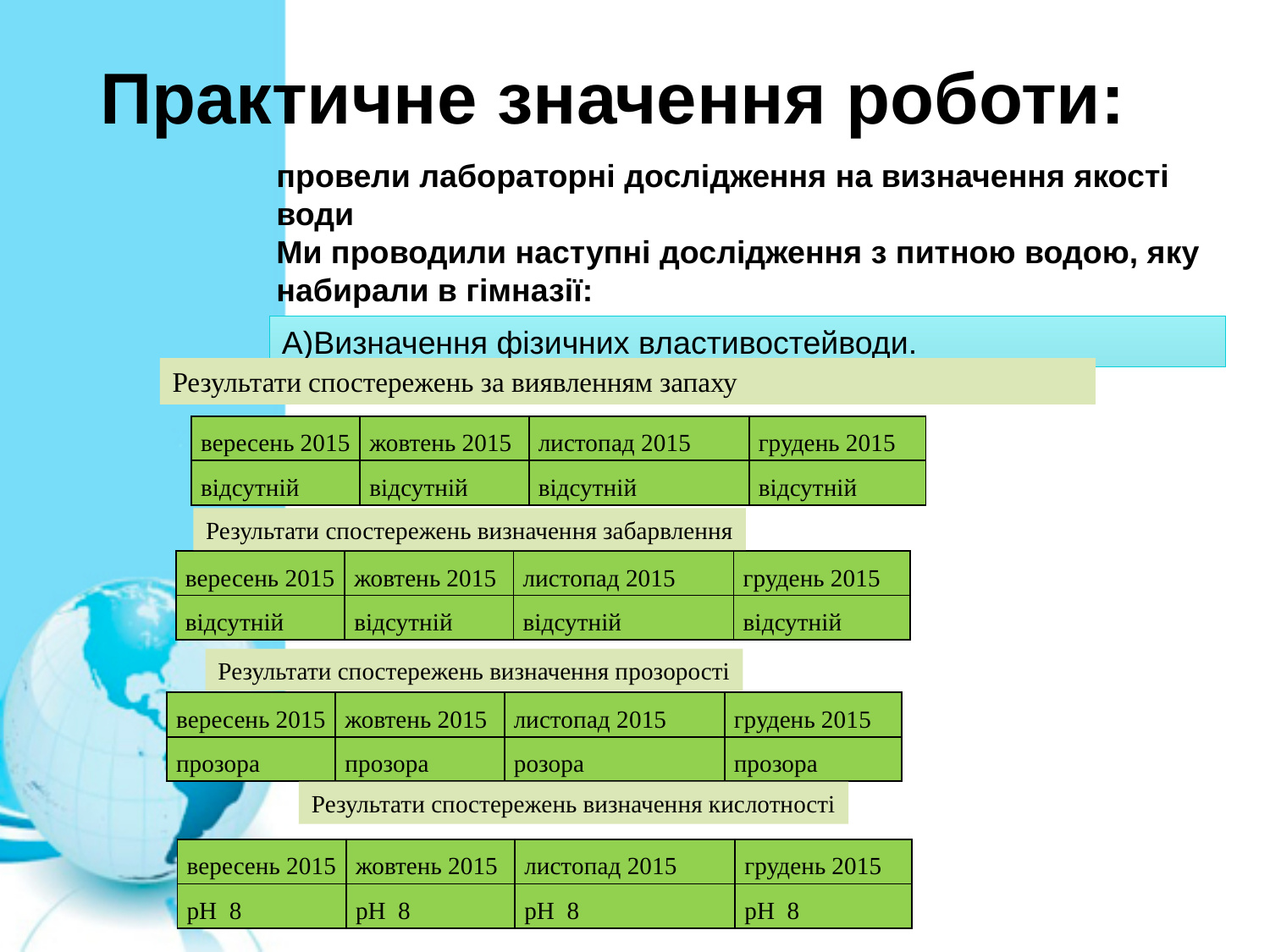

# Практичне значення роботи:
провели лабораторні дослідження на визначення якості води
Ми проводили наступні дослідження з питною водою, яку набирали в гімназії:
А)Визначення фізичних властивостейводи.
Результати спостережень за виявленням запаху
| вересень 2015 | жовтень 2015 | листопад 2015 | грудень 2015 |
| --- | --- | --- | --- |
| відсутній | відсутній | відсутній | відсутній |
Результати спостережень визначення забарвлення
| вересень 2015 | жовтень 2015 | листопад 2015 | грудень 2015 |
| --- | --- | --- | --- |
| відсутній | відсутній | відсутній | відсутній |
Результати спостережень визначення прозорості
| вересень 2015 | жовтень 2015 | листопад 2015 | грудень 2015 |
| --- | --- | --- | --- |
| прозора | прозора | розора | прозора |
Результати спостережень визначення кислотності
| вересень 2015 | жовтень 2015 | листопад 2015 | грудень 2015 |
| --- | --- | --- | --- |
| рH 8 | рH 8 | рH 8 | рH 8 |